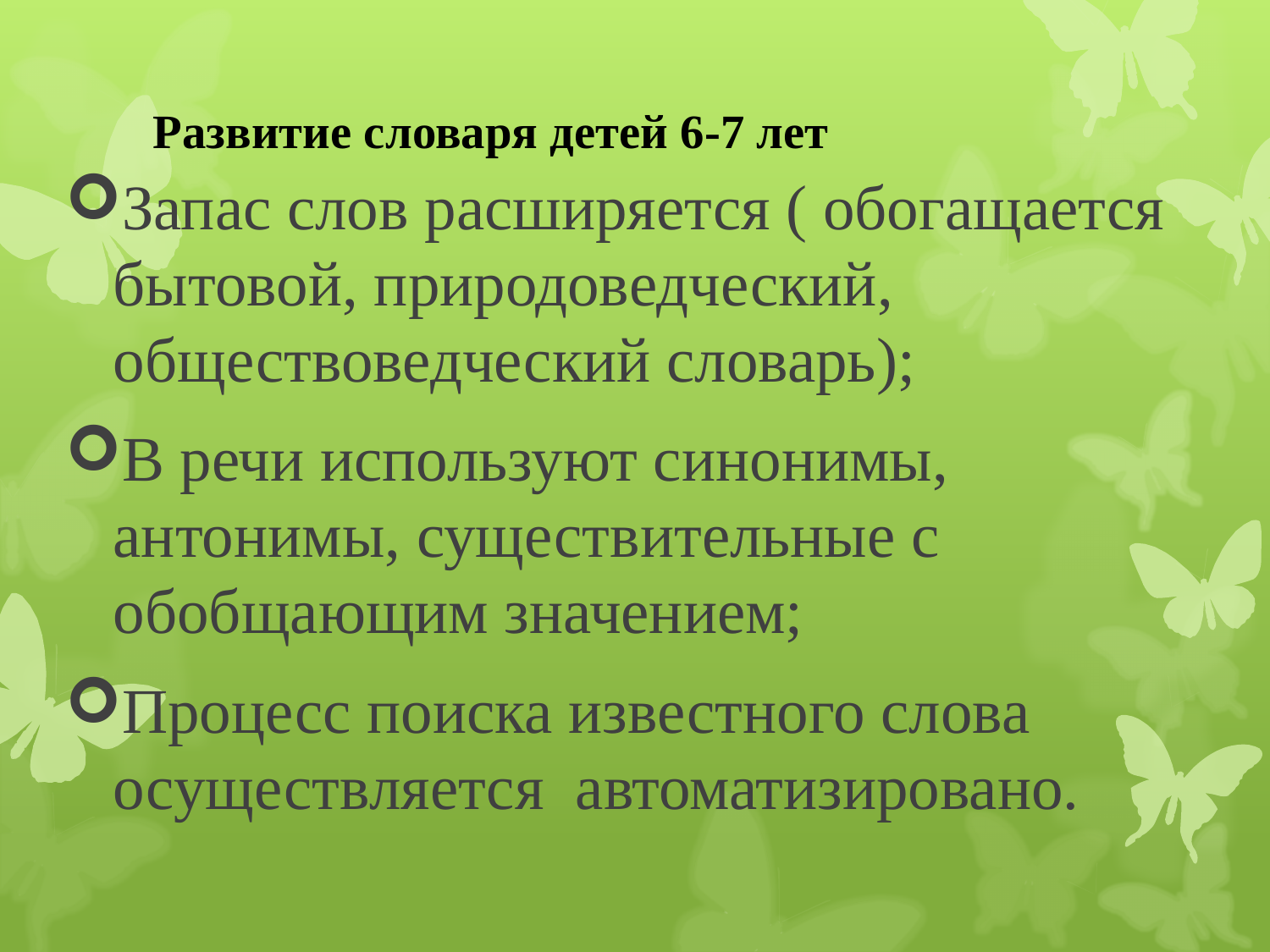

# Развитие словаря детей 6-7 лет
Запас слов расширяется ( обогащается бытовой, природоведческий, обществоведческий словарь);
В речи используют синонимы, антонимы, существительные с обобщающим значением;
Процесс поиска известного слова осуществляется  автоматизировано.